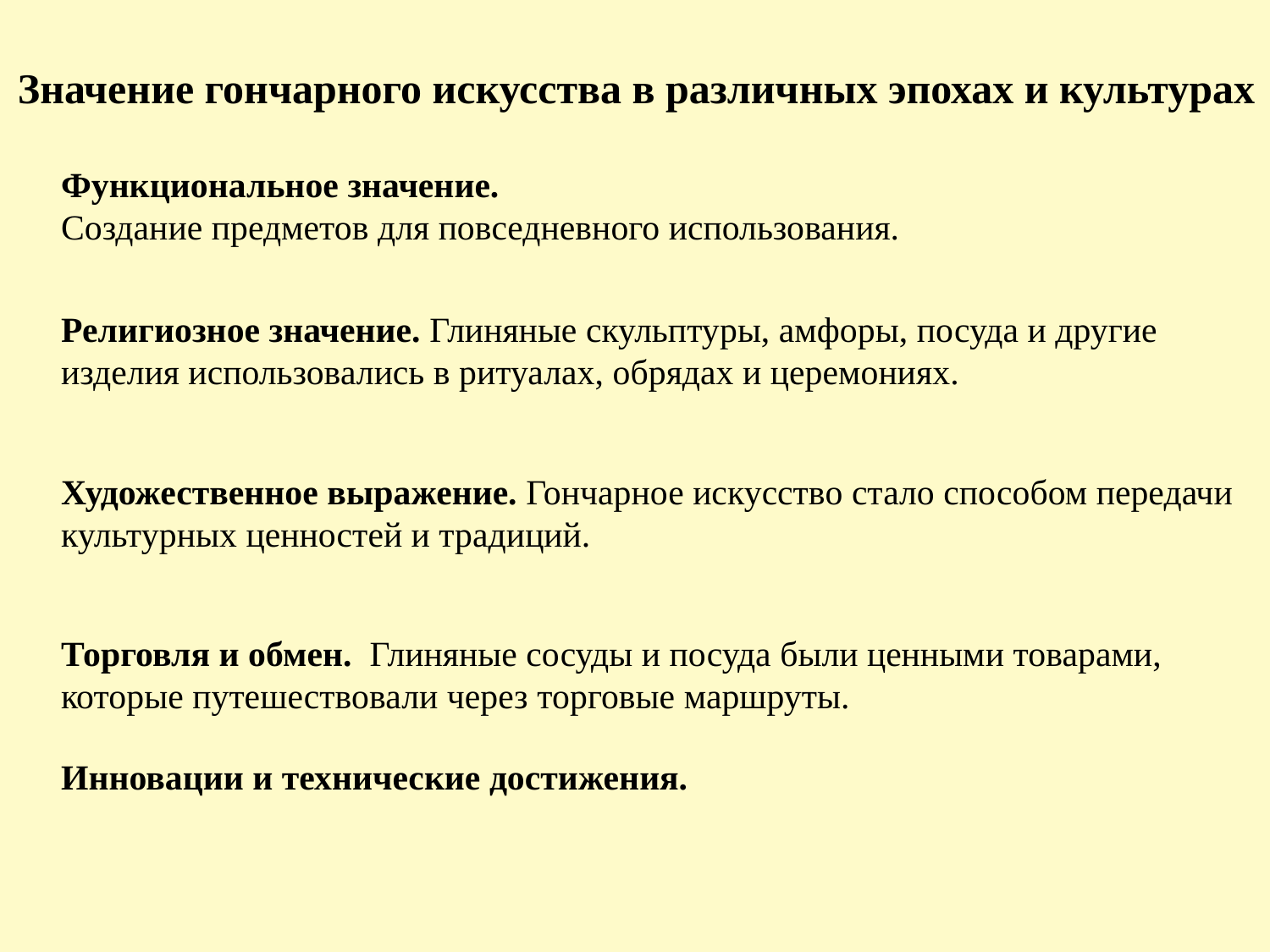

Значение гончарного искусства в различных эпохах и культурах

Функциональное значение.
Создание предметов для повседневного использования.

Религиозное значение. Глиняные скульптуры, амфоры, посуда и другие изделия использовались в ритуалах, обрядах и церемониях.

Художественное выражение. Гончарное искусство стало способом передачи культурных ценностей и традиций.

Торговля и обмен.  Глиняные сосуды и посуда были ценными товарами, которые путешествовали через торговые маршруты.
Инновации и технические достижения.